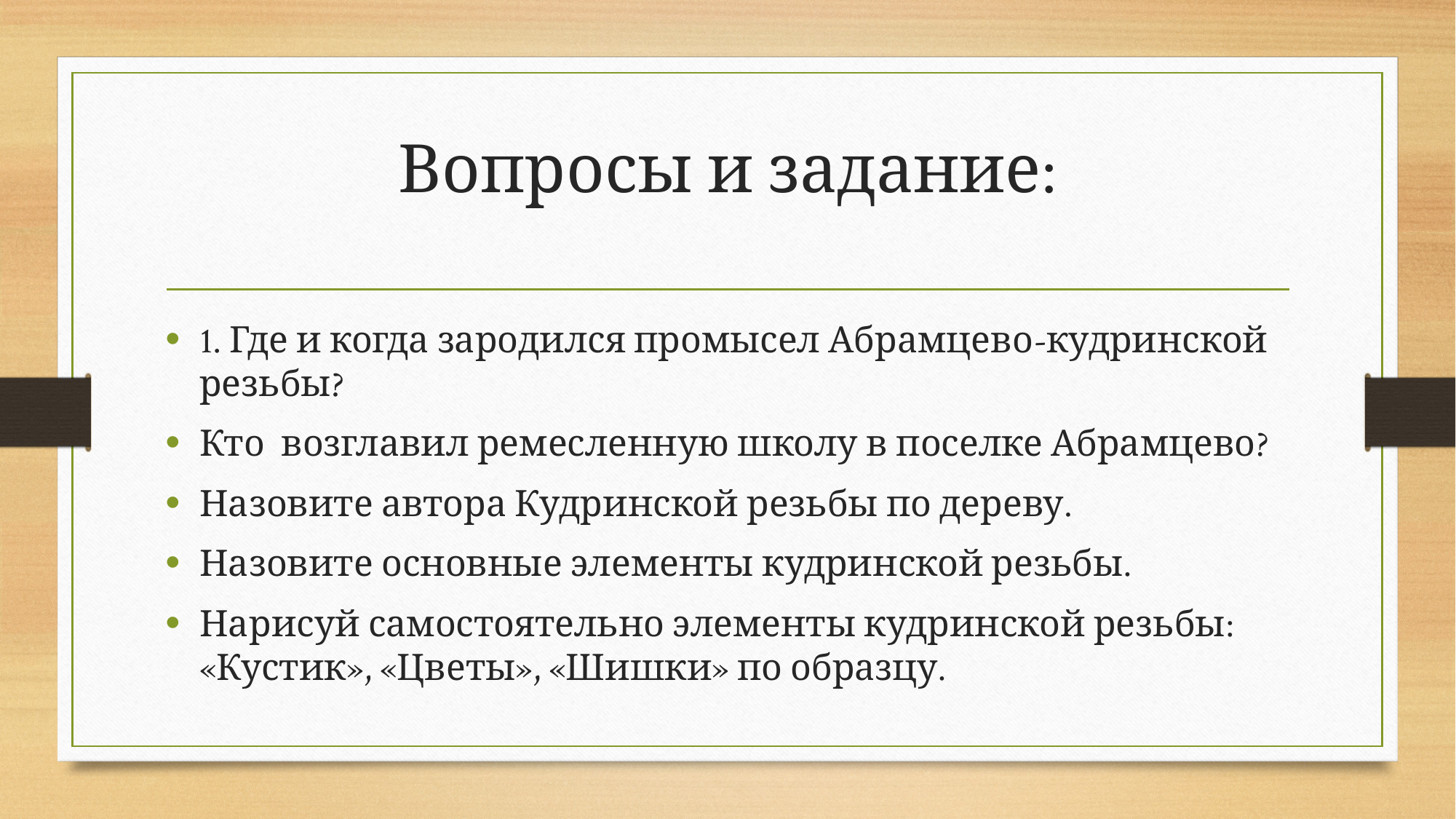

# Вопросы и задание:
1. Где и когда зародился промысел Абрамцево-кудринской резьбы?
Кто  возглавил ремесленную школу в поселке Абрамцево?
Назовите автора Кудринской резьбы по дереву.
Назовите основные элементы кудринской резьбы.
Нарисуй самостоятельно элементы кудринской резьбы: «Кустик», «Цветы», «Шишки» по образцу.